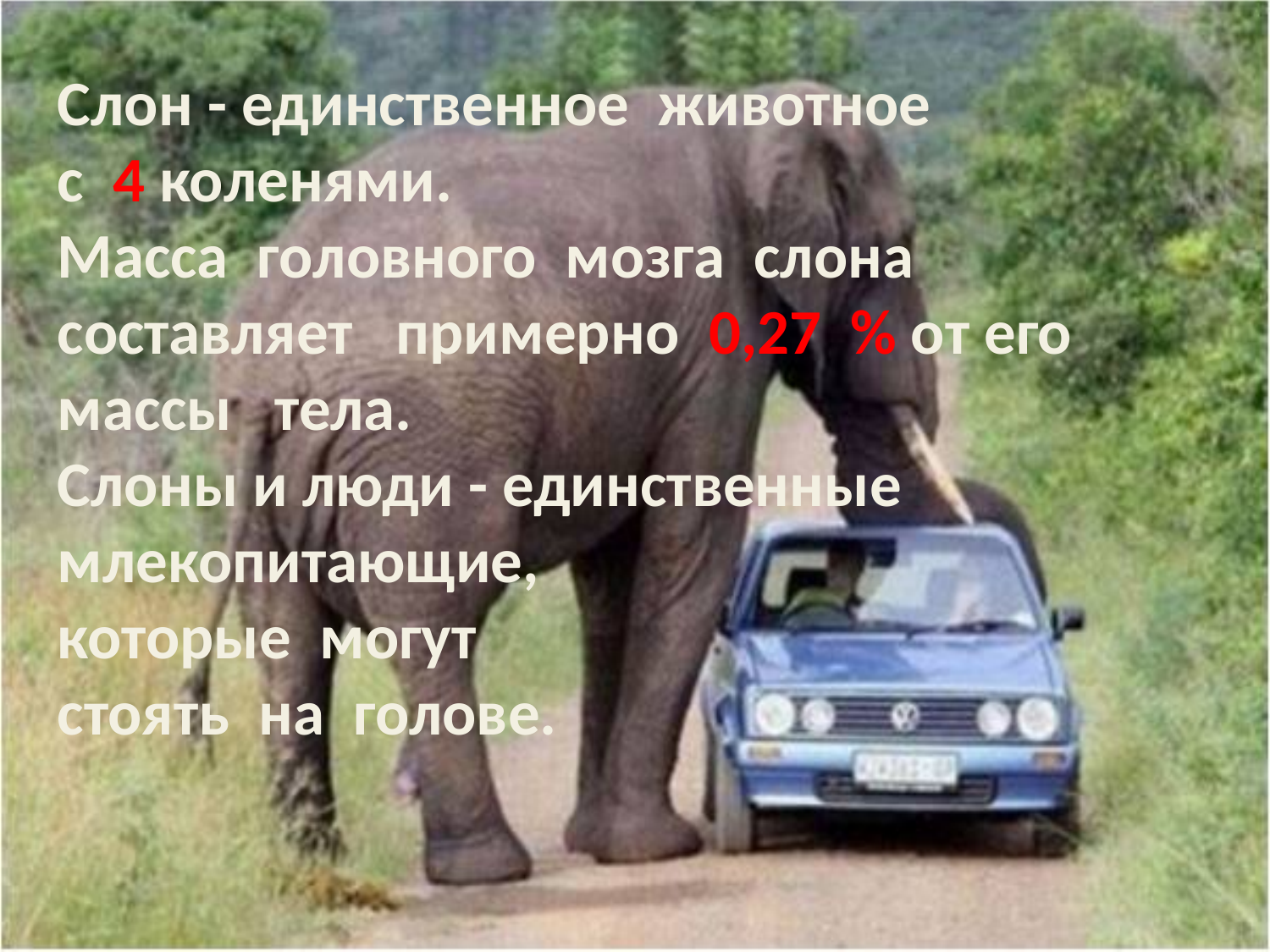

Слон - единственное  животное
с  4 коленями.
Масса  головного  мозга  слона составляет   примерно  0,27  % от его  массы   тела.
Слоны и люди - единственные млекопитающие,
которые  могут
стоять  на  голове.